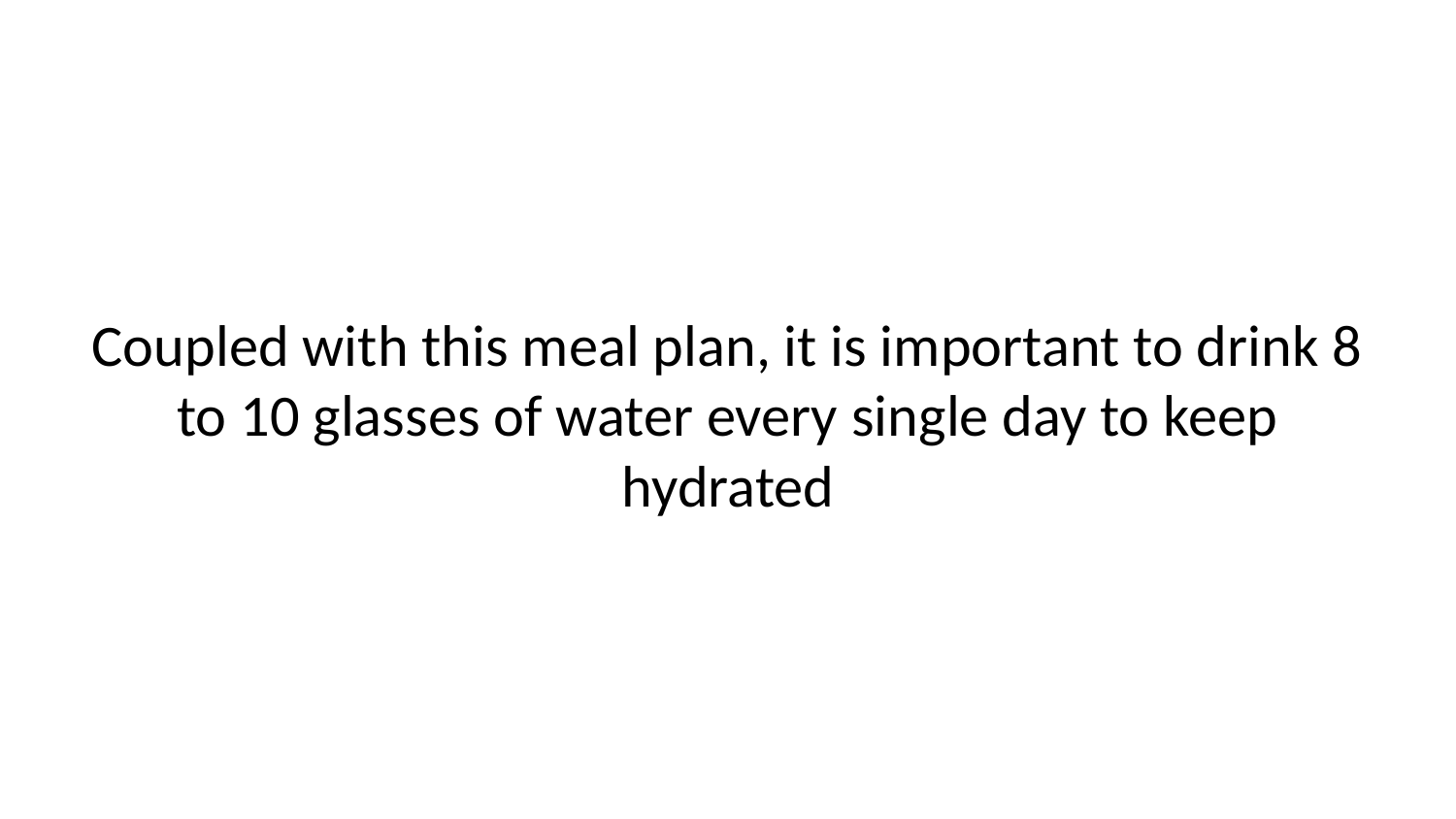

Coupled with this meal plan, it is important to drink 8 to 10 glasses of water every single day to keep hydrated